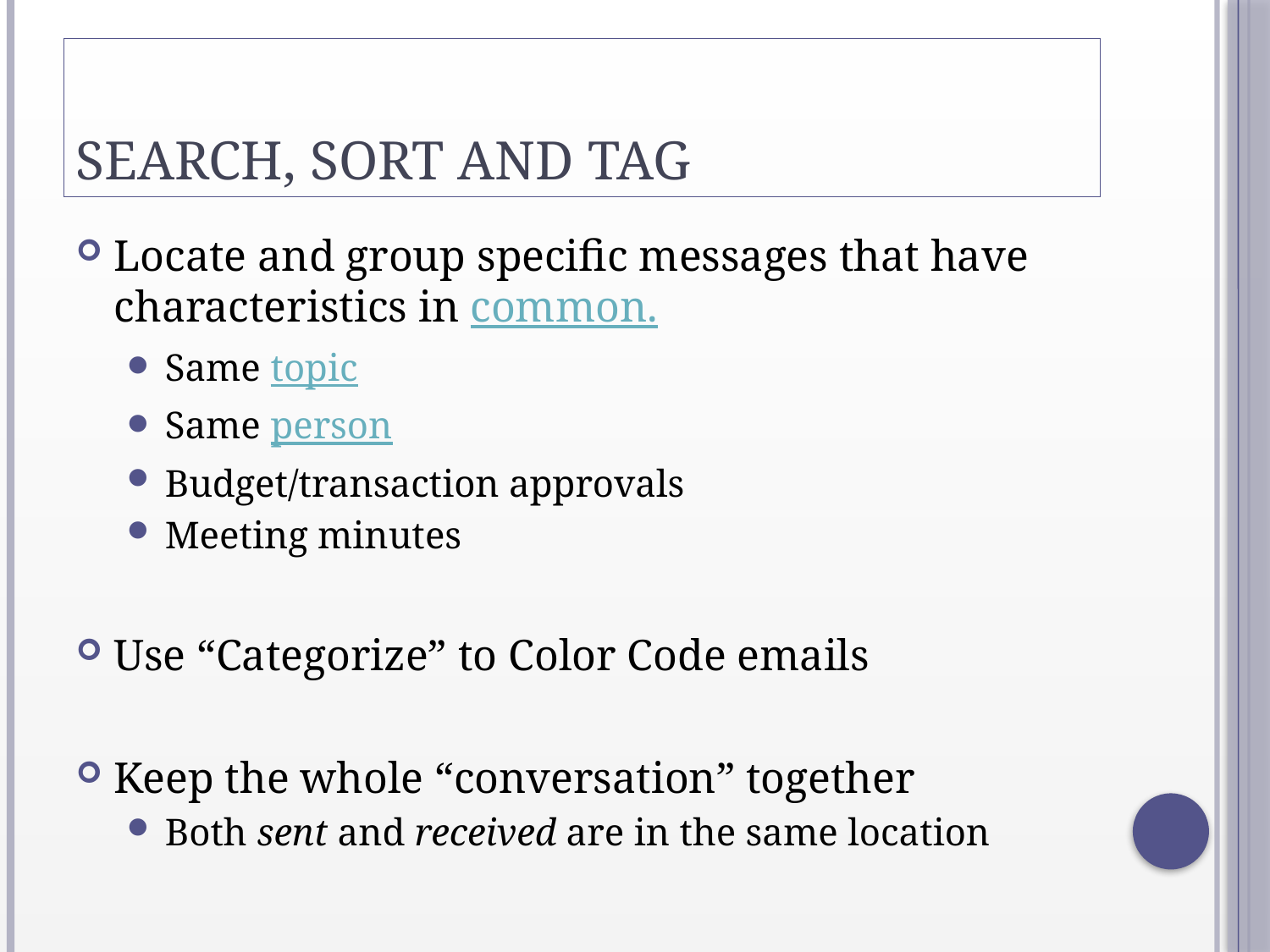

# Search, Sort and Tag
Locate and group specific messages that have characteristics in common.
Same topic
Same person
Budget/transaction approvals
Meeting minutes

Use “Categorize” to Color Code emails

Keep the whole “conversation” together
Both sent and received are in the same location